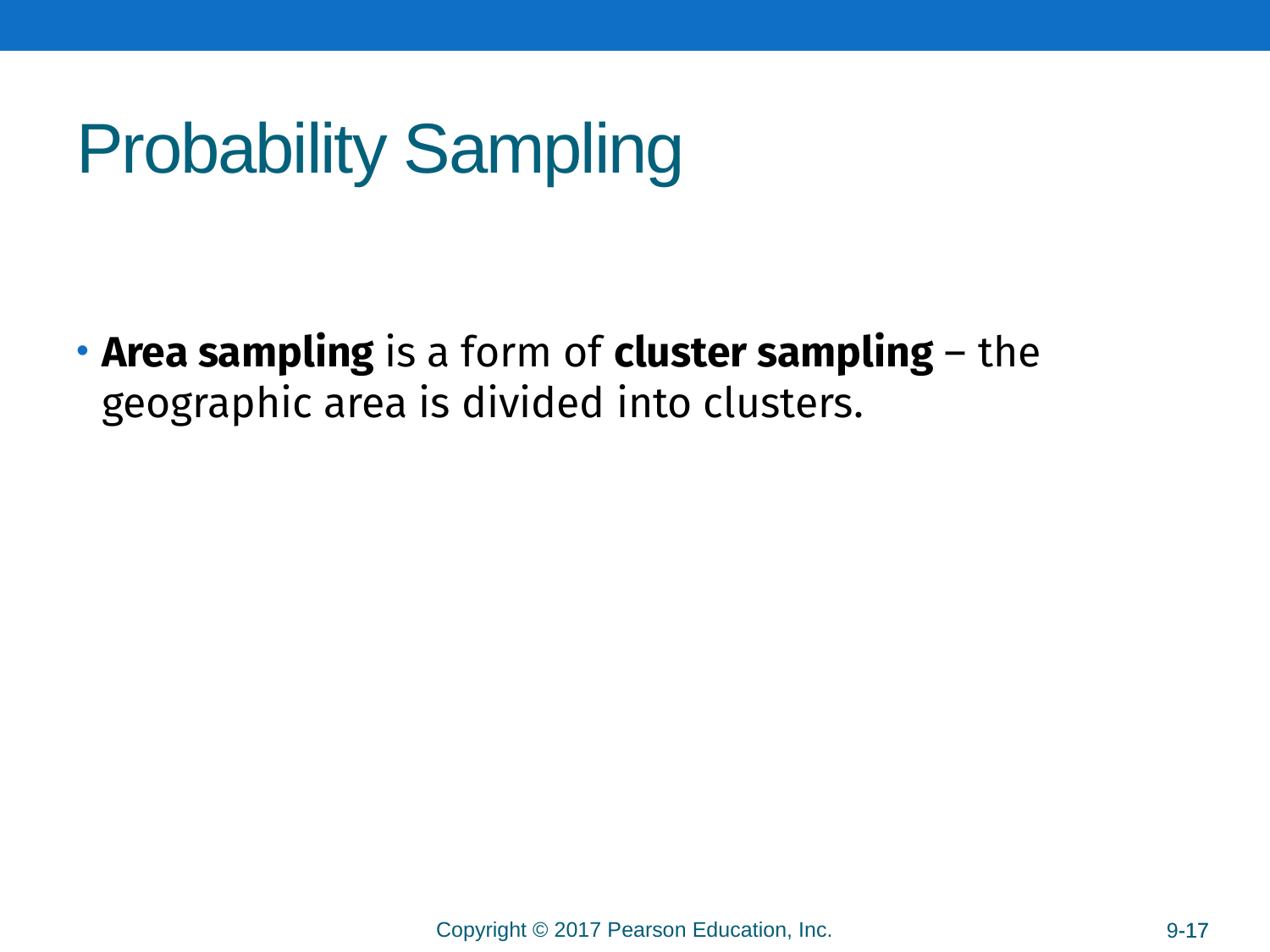

# Probability Sampling
Area sampling is a form of cluster sampling – the geographic area is divided into clusters.